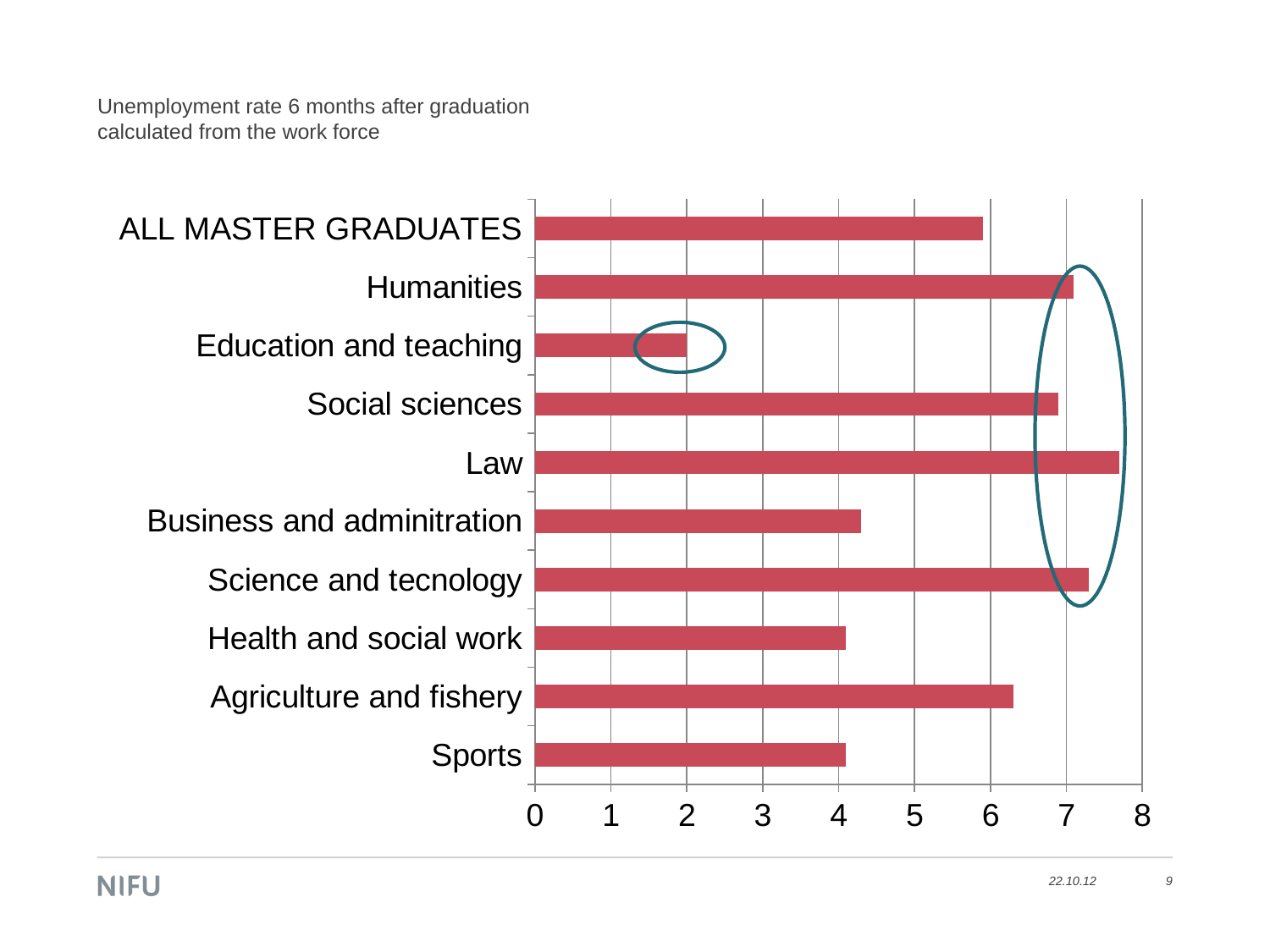

# Unemployment rate 6 months after graduation calculated from the work force

### Chart

| Category | Serie 1 |
|---|---|
| Sports | 4.1 |
| Agriculture and fishery | 6.3 |
| Health and social work | 4.1 |
| Science and tecnology | 7.3 |
| Business and adminitration | 4.3 |
| Law | 7.7 |
| Social sciences | 6.9 |
| Education and teaching | 2.0 |
| Humanities | 7.1 |
| ALL MASTER GRADUATES | 5.9 |

22.10.12
9